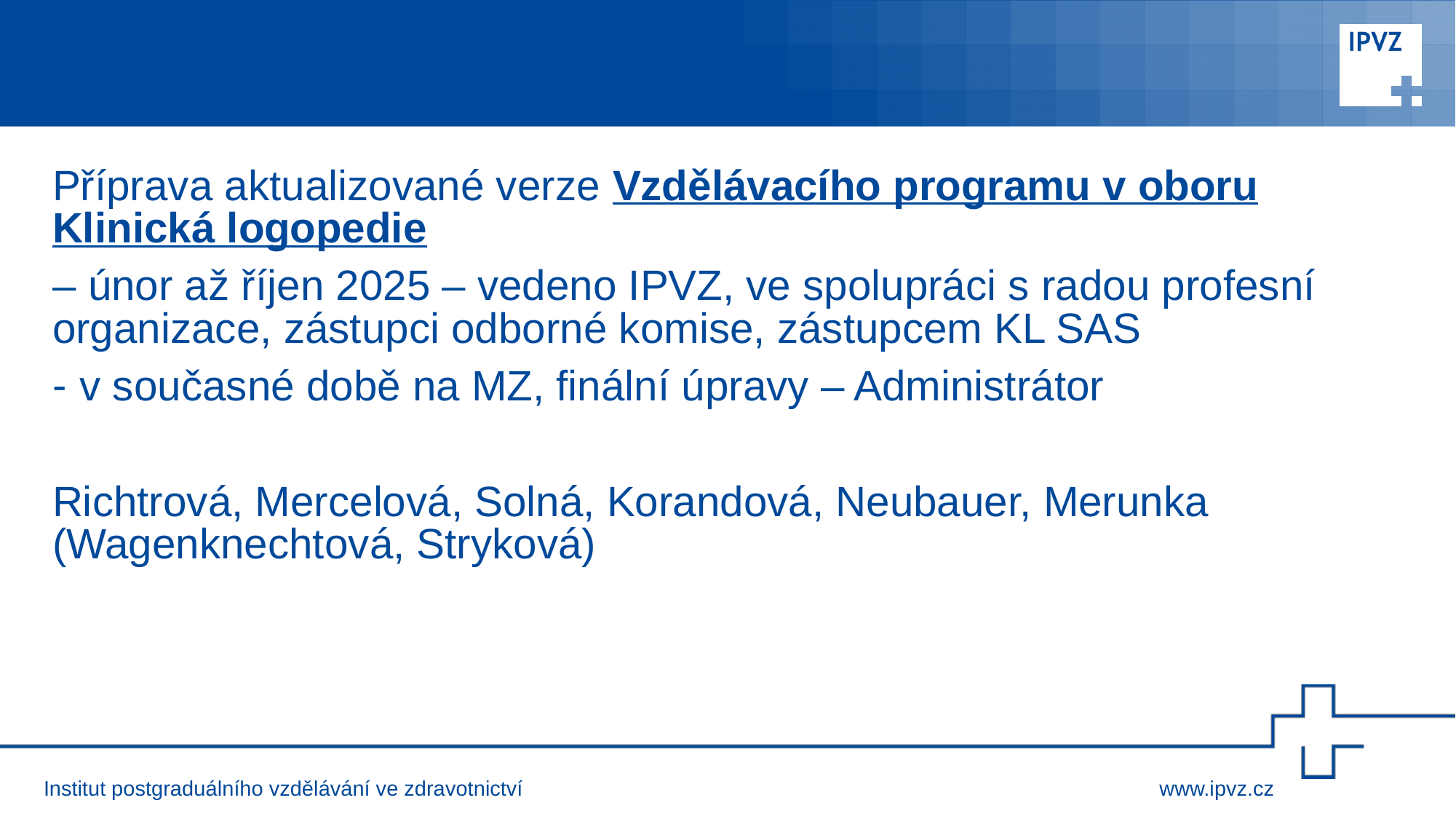

#
Příprava aktualizované verze Vzdělávacího programu v oboru Klinická logopedie
– únor až říjen 2025 – vedeno IPVZ, ve spolupráci s radou profesní organizace, zástupci odborné komise, zástupcem KL SAS
v současné době na MZ, finální úpravy – Administrátor

Richtrová, Mercelová, Solná, Korandová, Neubauer, Merunka (Wagenknechtová, Stryková)